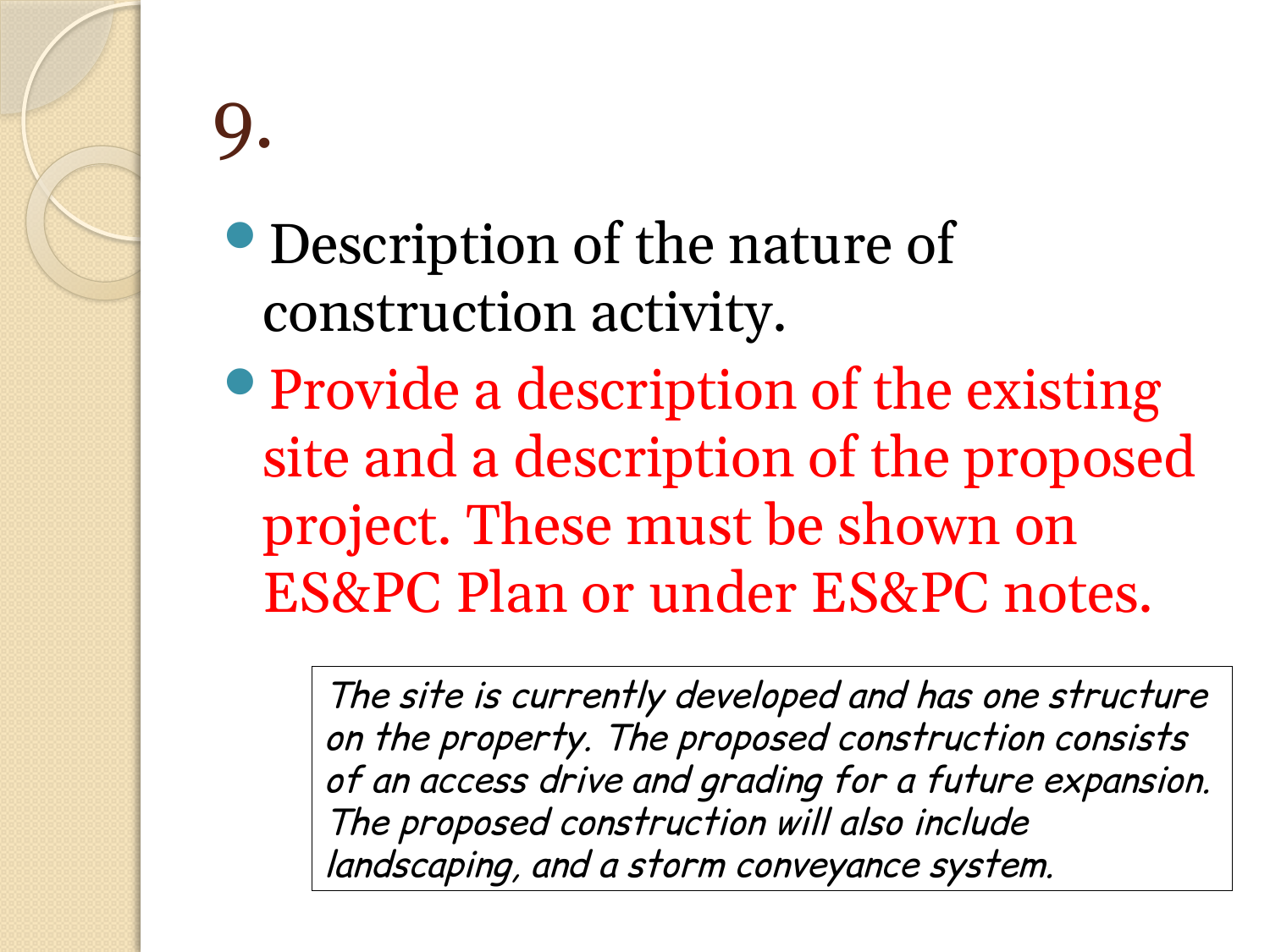

# 9.
Description of the nature of construction activity.
Provide a description of the existing site and a description of the proposed project. These must be shown on ES&PC Plan or under ES&PC notes.
The site is currently developed and has one structure on the property. The proposed construction consists of an access drive and grading for a future expansion. The proposed construction will also include landscaping, and a storm conveyance system.